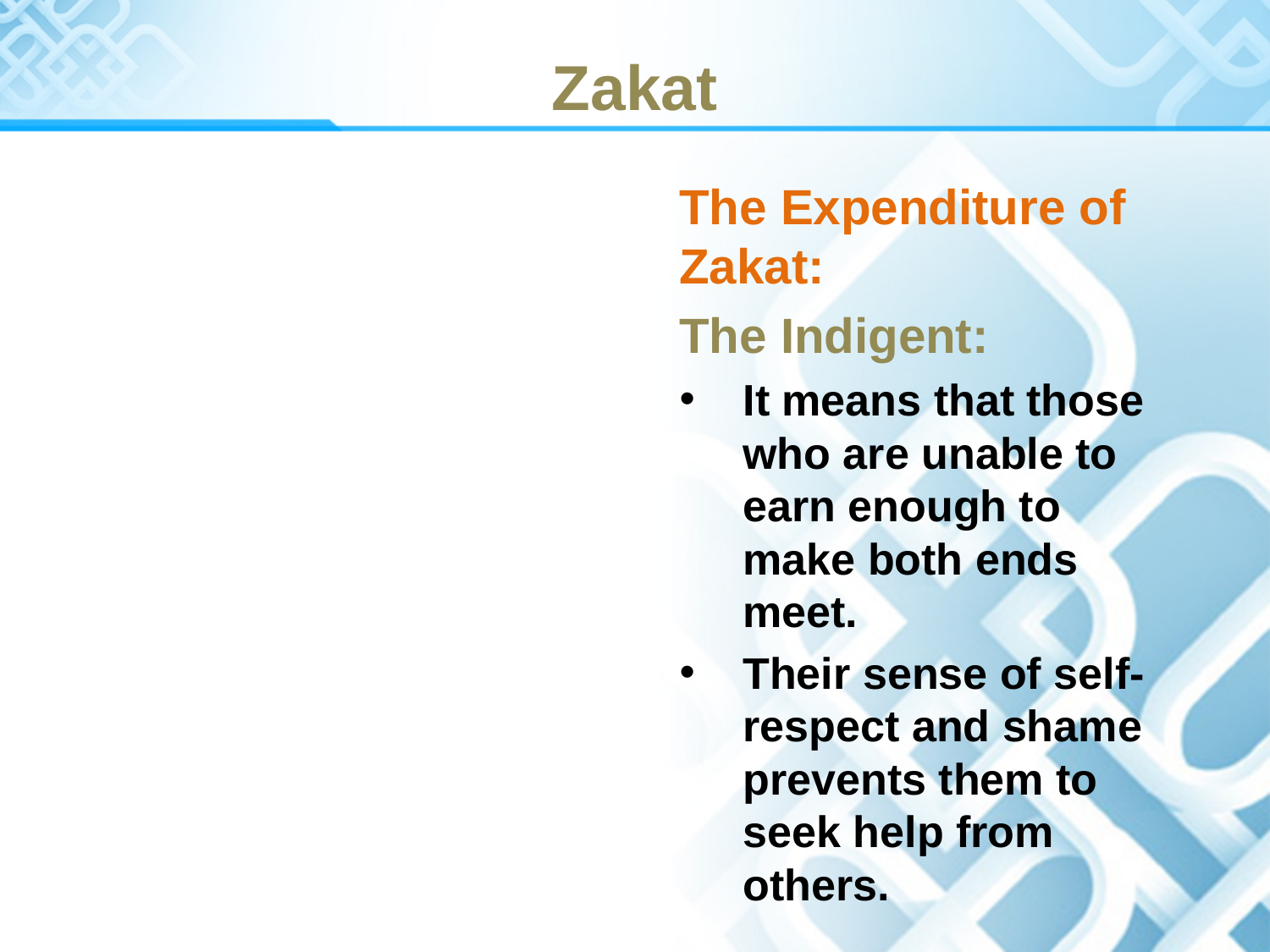

Zakat
The Expenditure of Zakat:
The Indigent:
It means that those who are unable to earn enough to make both ends meet.
Their sense of self-respect and shame prevents them to seek help from others.